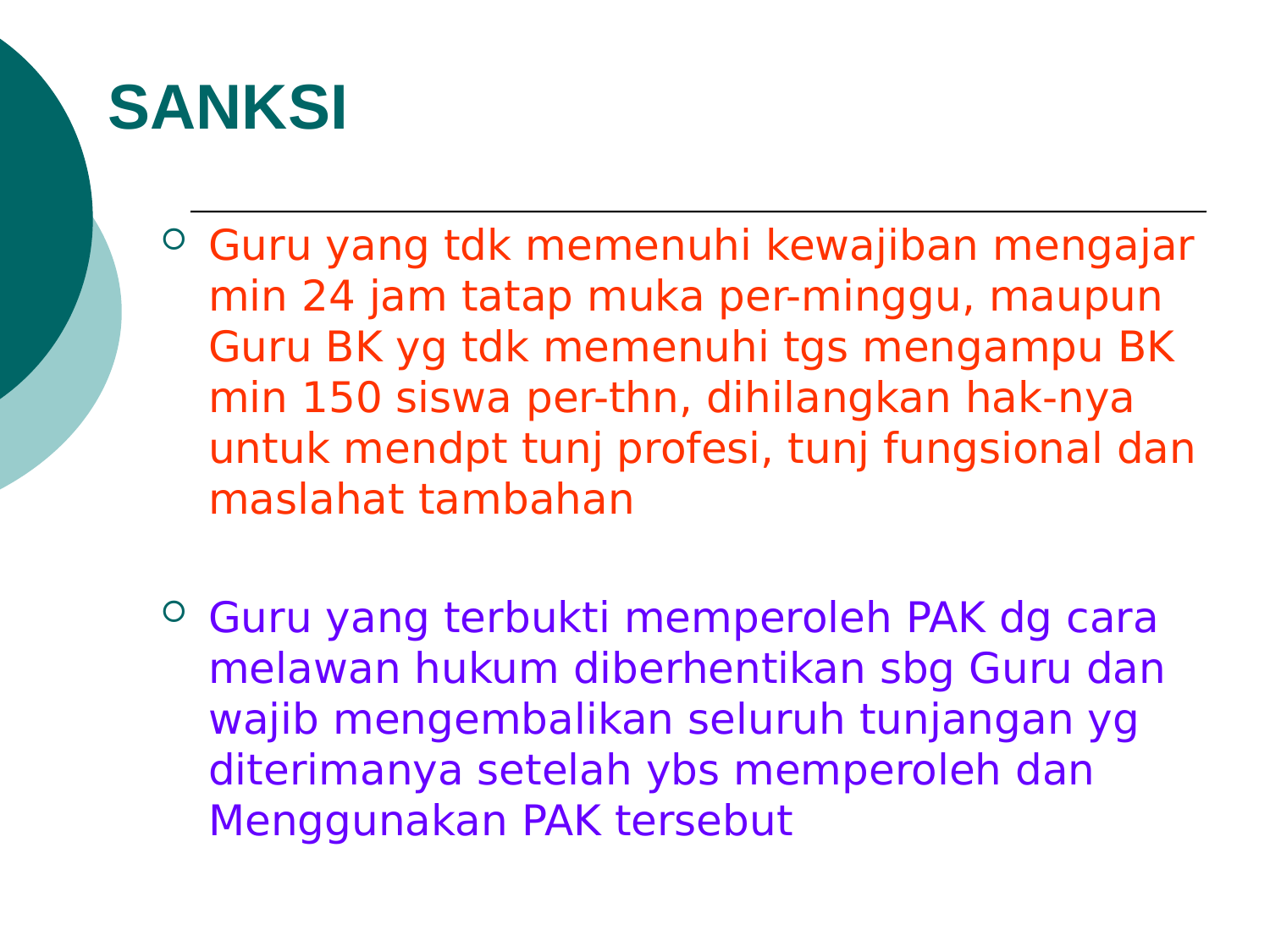

SANKSI
Guru yang tdk memenuhi kewajiban mengajar min 24 jam tatap muka per-minggu, maupun Guru BK yg tdk memenuhi tgs mengampu BK min 150 siswa per-thn, dihilangkan hak-nya untuk mendpt tunj profesi, tunj fungsional dan maslahat tambahan

Guru yang terbukti memperoleh PAK dg cara melawan hukum diberhentikan sbg Guru dan wajib mengembalikan seluruh tunjangan yg diterimanya setelah ybs memperoleh dan Menggunakan PAK tersebut